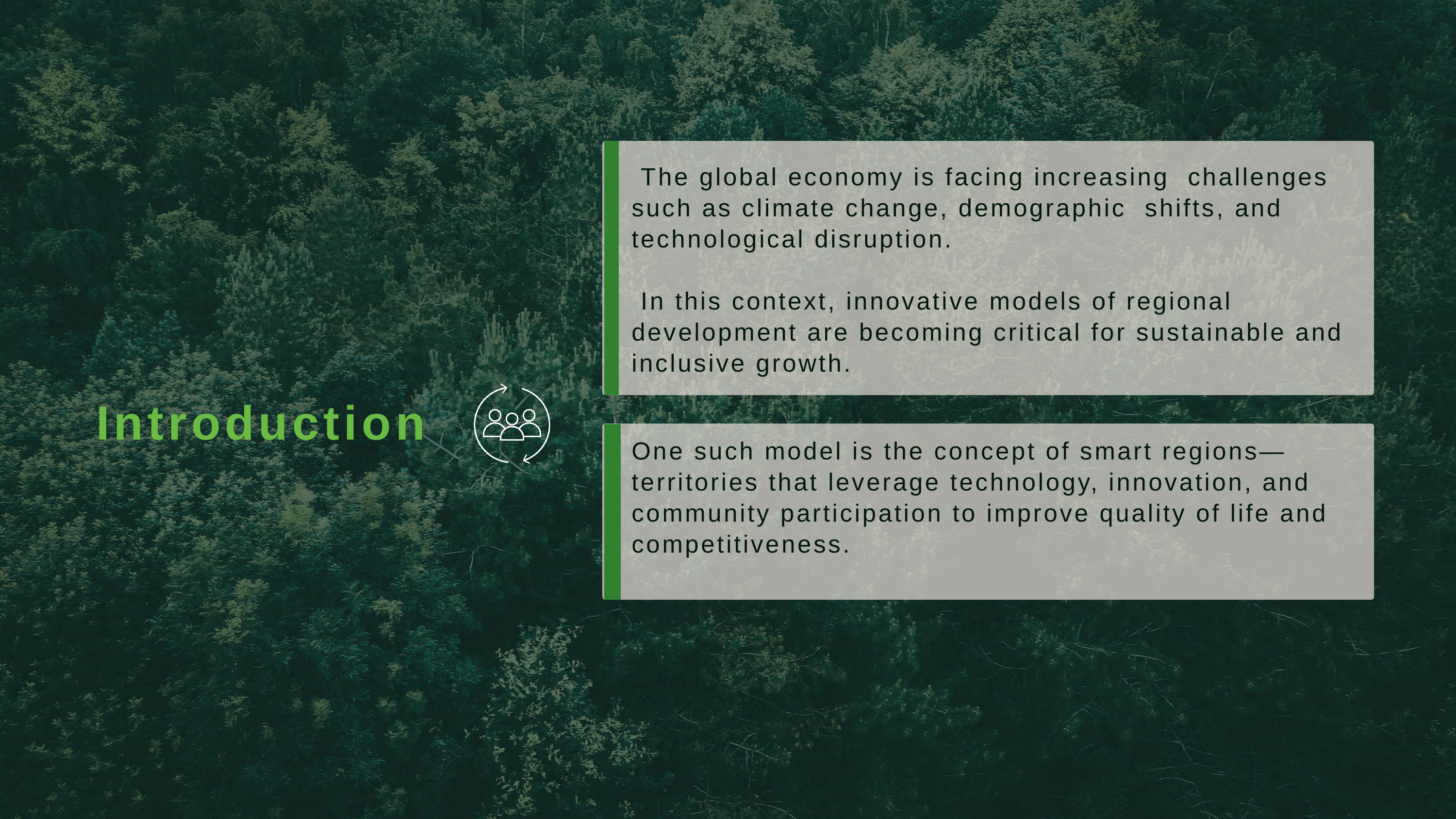

The global economy is facing increasing  challenges such as climate change, demographic  shifts, and technological disruption.

 In this context, innovative models of regional development are becoming critical for sustainable and inclusive growth.

Introduction

One such model is the concept of smart regions—territories that leverage technology, innovation, and community participation to improve quality of life and competitiveness.